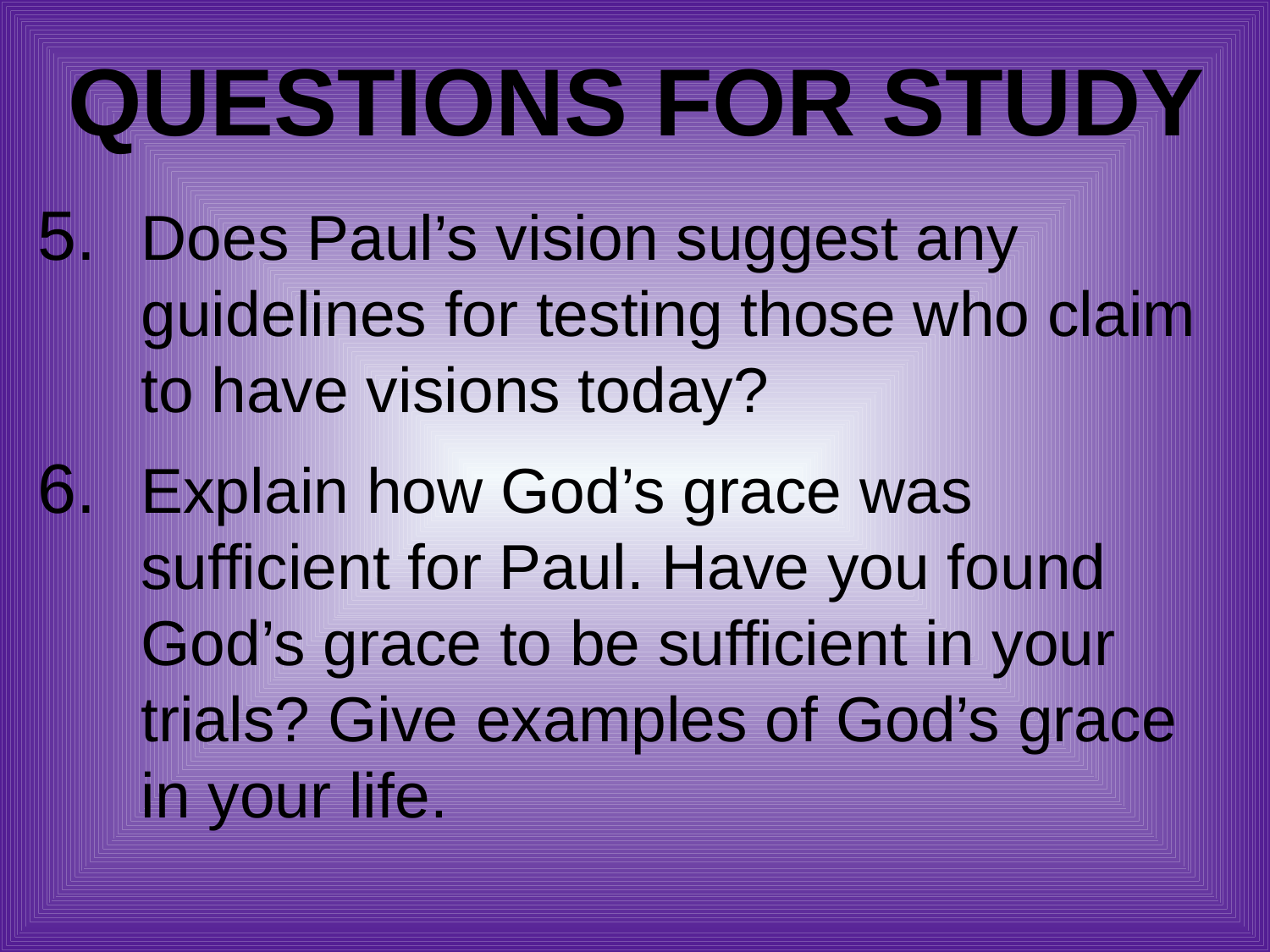

# Questions for Study
Does Paul’s vision suggest any guidelines for testing those who claim to have visions today?
Explain how God’s grace was sufficient for Paul. Have you found God’s grace to be sufficient in your trials? Give examples of God’s grace in your life.